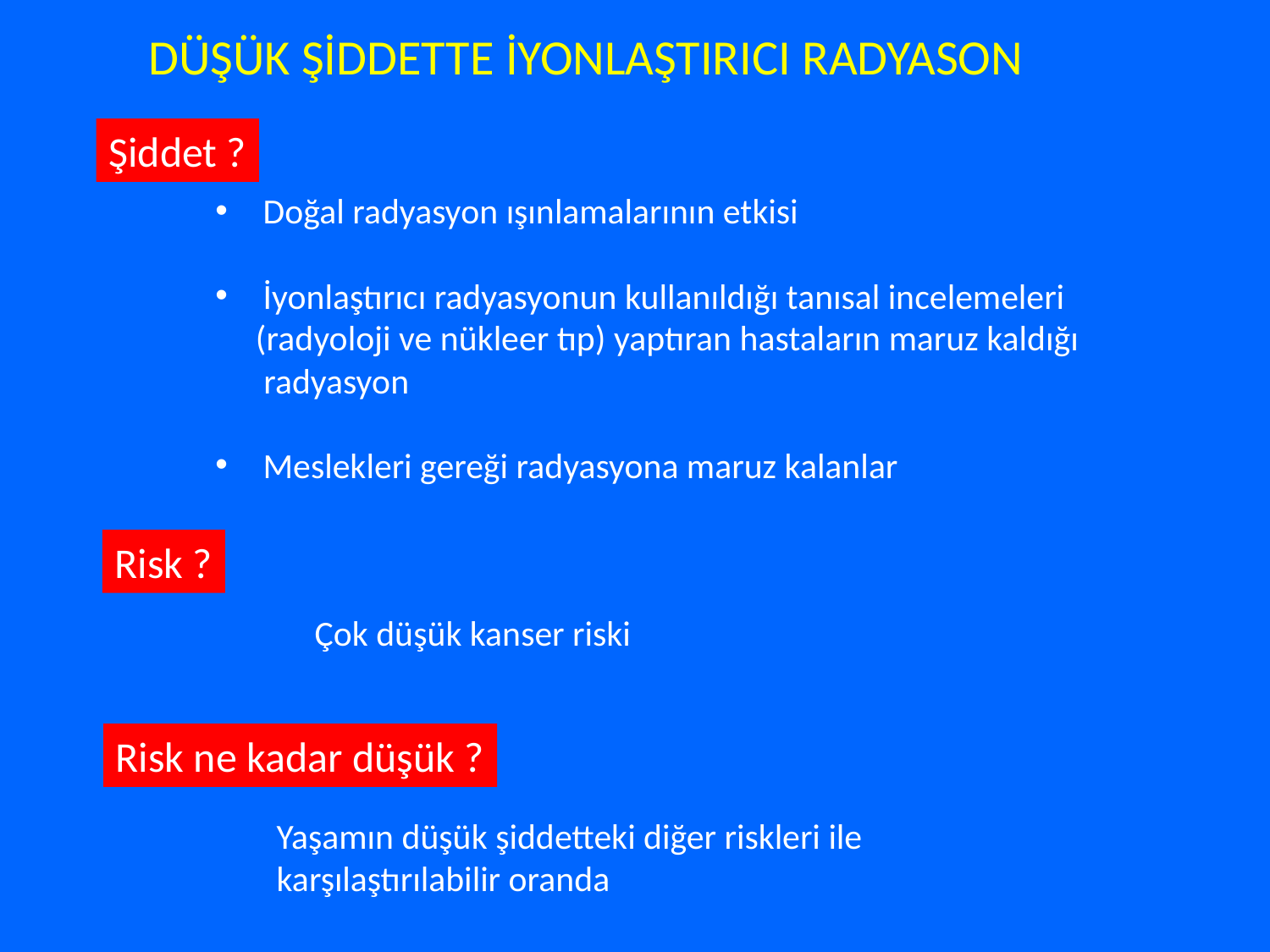

DÜŞÜK ŞİDDETTE İYONLAŞTIRICI RADYASON
Şiddet ?
Doğal radyasyon ışınlamalarının etkisi

İyonlaştırıcı radyasyonun kullanıldığı tanısal incelemeleri
     (radyoloji ve nükleer tıp) yaptıran hastaların maruz kaldığı
      radyasyon

Meslekleri gereği radyasyona maruz kalanlar
Risk ?
Çok düşük kanser riski
Risk ne kadar düşük ?
Yaşamın düşük şiddetteki diğer riskleri ile
karşılaştırılabilir oranda